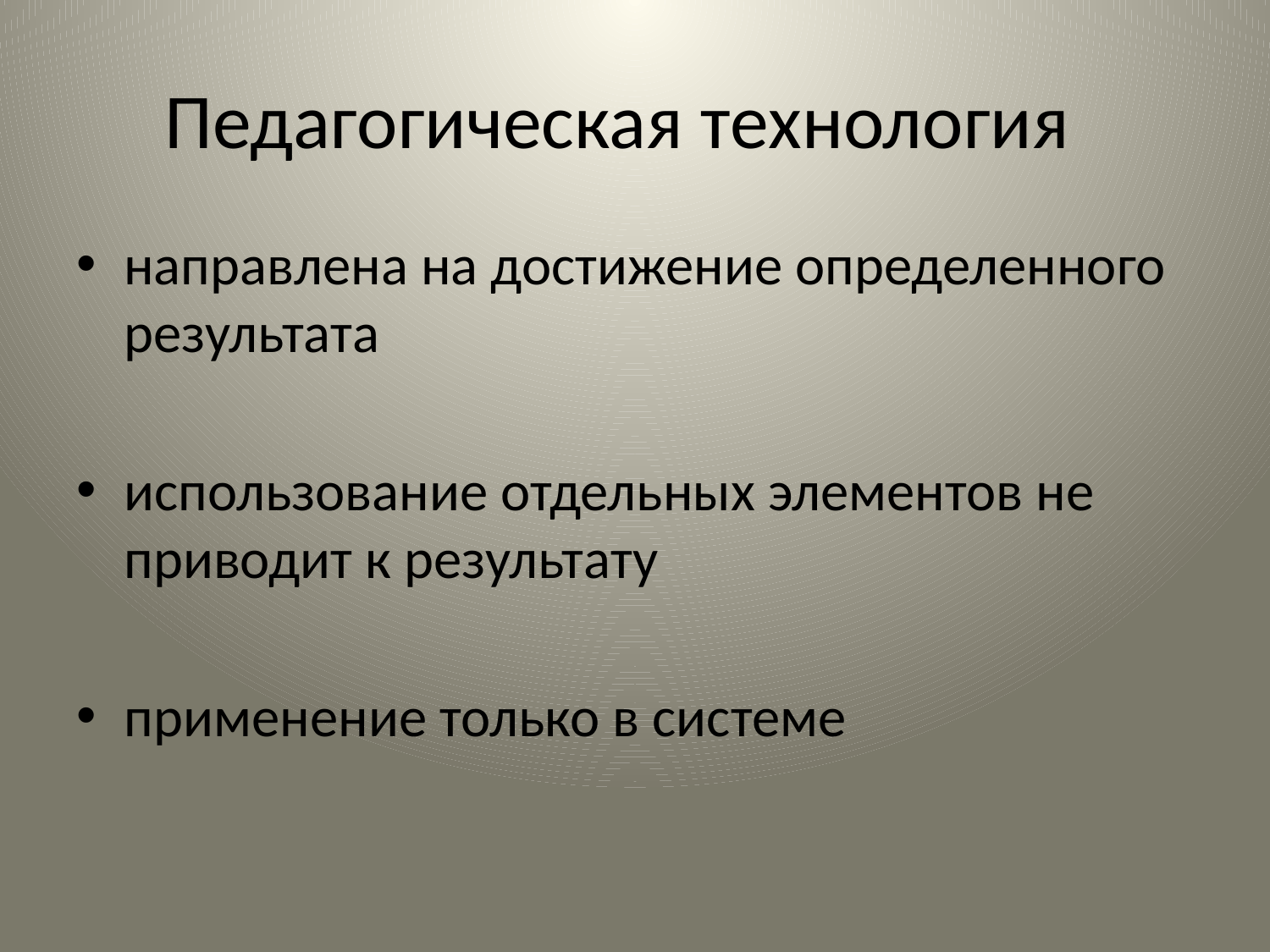

# Педагогическая технология
направлена на достижение определенного результата

использование отдельных элементов не приводит к результату

применение только в системе